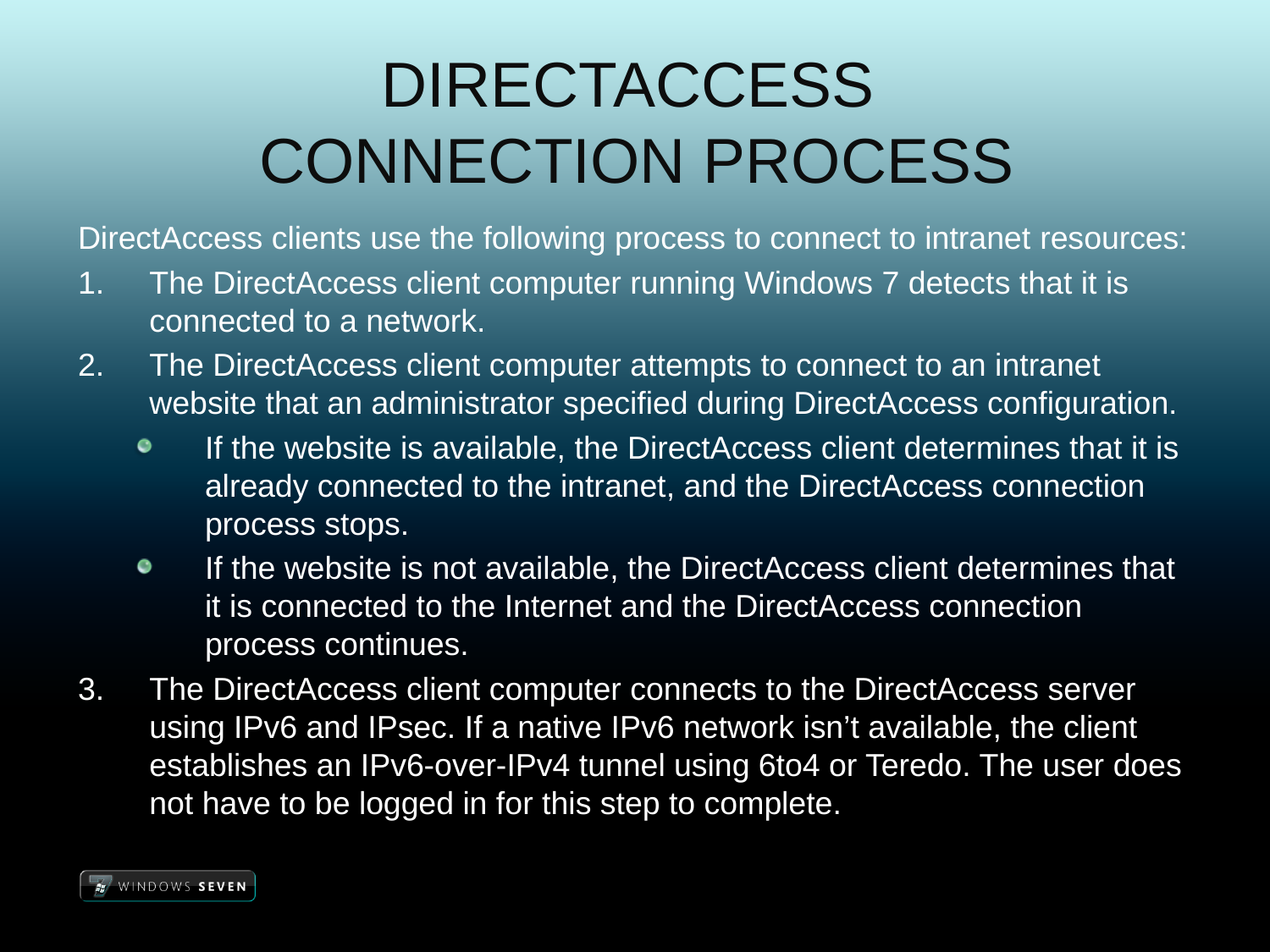

# DirectAccess Connection Process
DirectAccess clients use the following process to connect to intranet resources:
The DirectAccess client computer running Windows 7 detects that it is connected to a network.
The DirectAccess client computer attempts to connect to an intranet website that an administrator specified during DirectAccess configuration.
If the website is available, the DirectAccess client determines that it is already connected to the intranet, and the DirectAccess connection process stops.
If the website is not available, the DirectAccess client determines that it is connected to the Internet and the DirectAccess connection process continues.
The DirectAccess client computer connects to the DirectAccess server using IPv6 and IPsec. If a native IPv6 network isn’t available, the client establishes an IPv6-over-IPv4 tunnel using 6to4 or Teredo. The user does not have to be logged in for this step to complete.